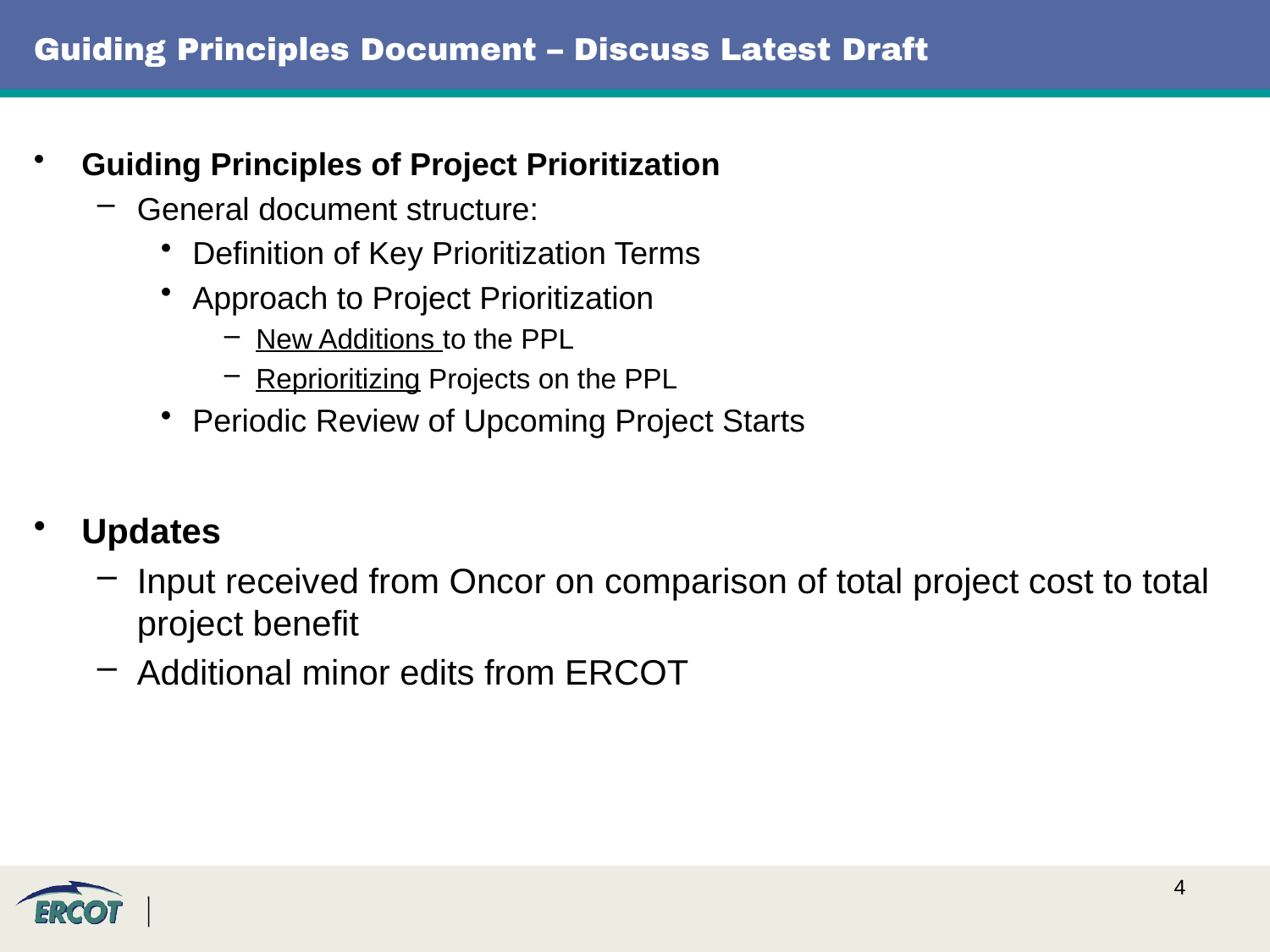

# Guiding Principles Document – Discuss Latest Draft
Guiding Principles of Project Prioritization
General document structure:
Definition of Key Prioritization Terms
Approach to Project Prioritization
New Additions to the PPL
Reprioritizing Projects on the PPL
Periodic Review of Upcoming Project Starts

Updates
Input received from Oncor on comparison of total project cost to total project benefit
Additional minor edits from ERCOT